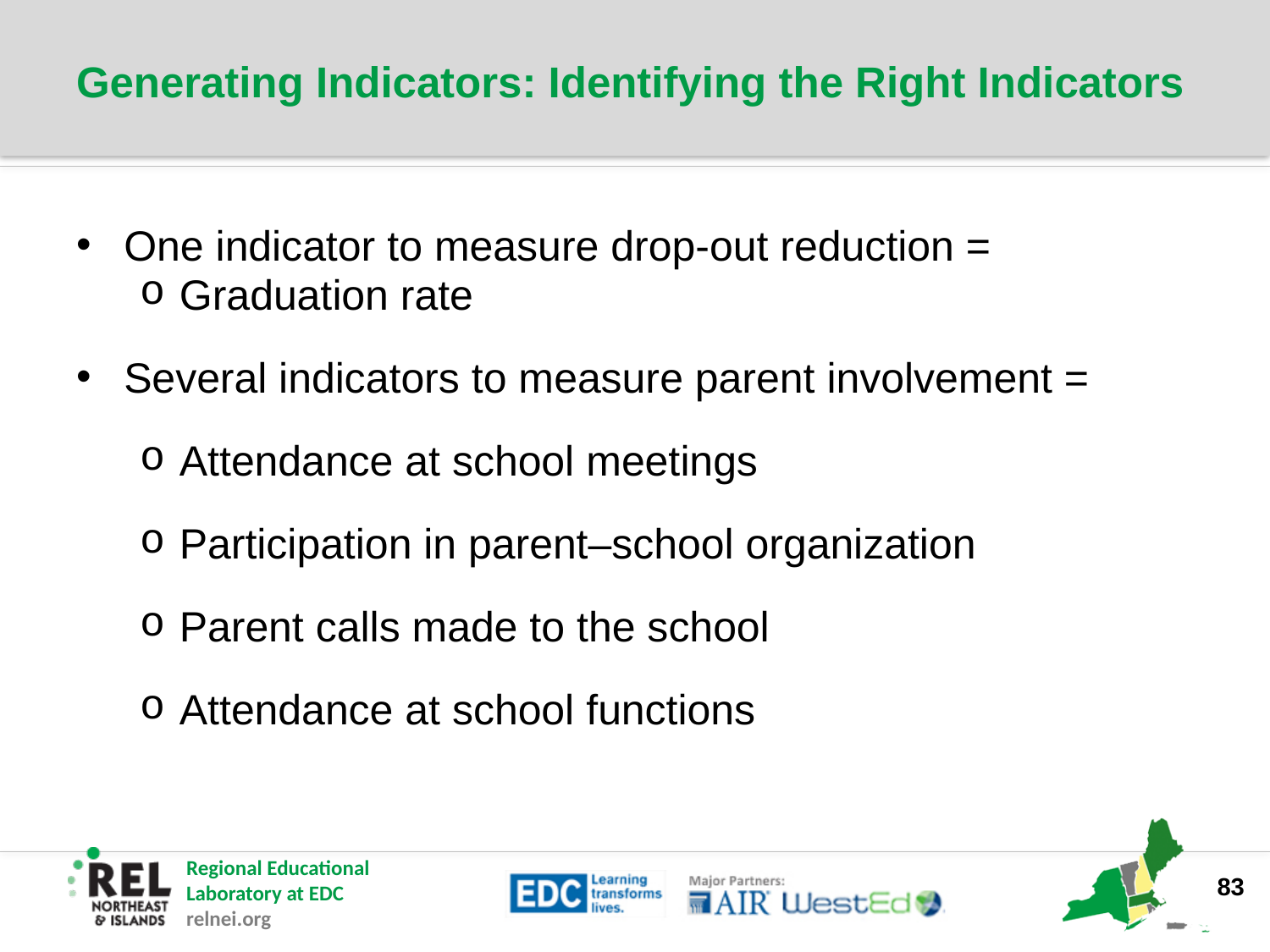

# Generating Indicators: Identifying the Right Indicators
One indicator to measure drop-out reduction =
Graduation rate
Several indicators to measure parent involvement =
Attendance at school meetings
Participation in parent–school organization
Parent calls made to the school
Attendance at school functions

83